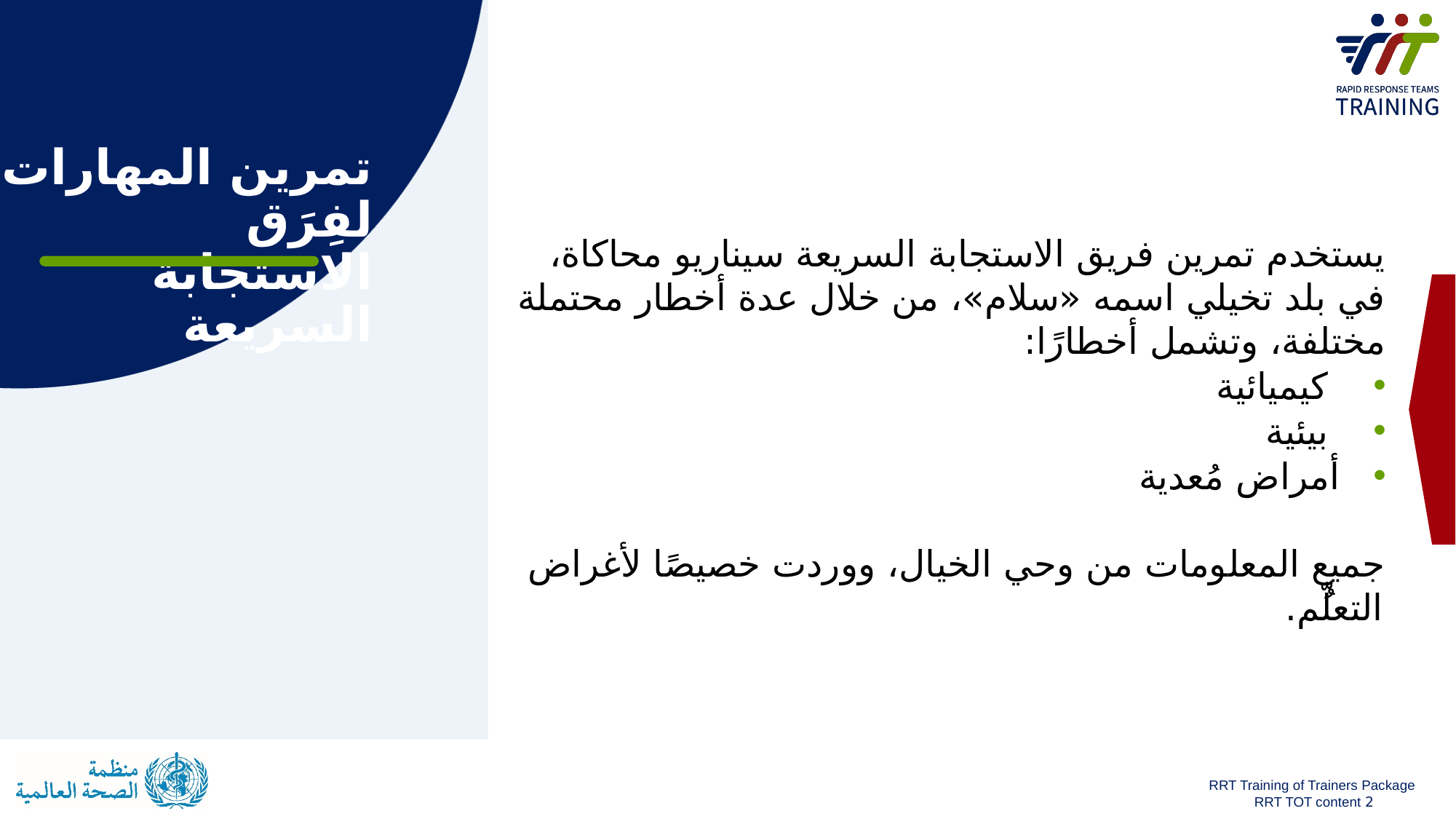

تمرين المهارات لفِرَق
الاستجابة السريعة
يستخدم تمرين فريق الاستجابة السريعة سيناريو محاكاة، في بلد تخيلي اسمه «سلام»، من خلال عدة أخطار محتملة مختلفة، وتشمل أخطارًا:
  كيميائية
  بيئية
 أمراض مُعدية

جميع المعلومات من وحي الخيال، ووردت خصيصًا لأغراض التعلُّم.